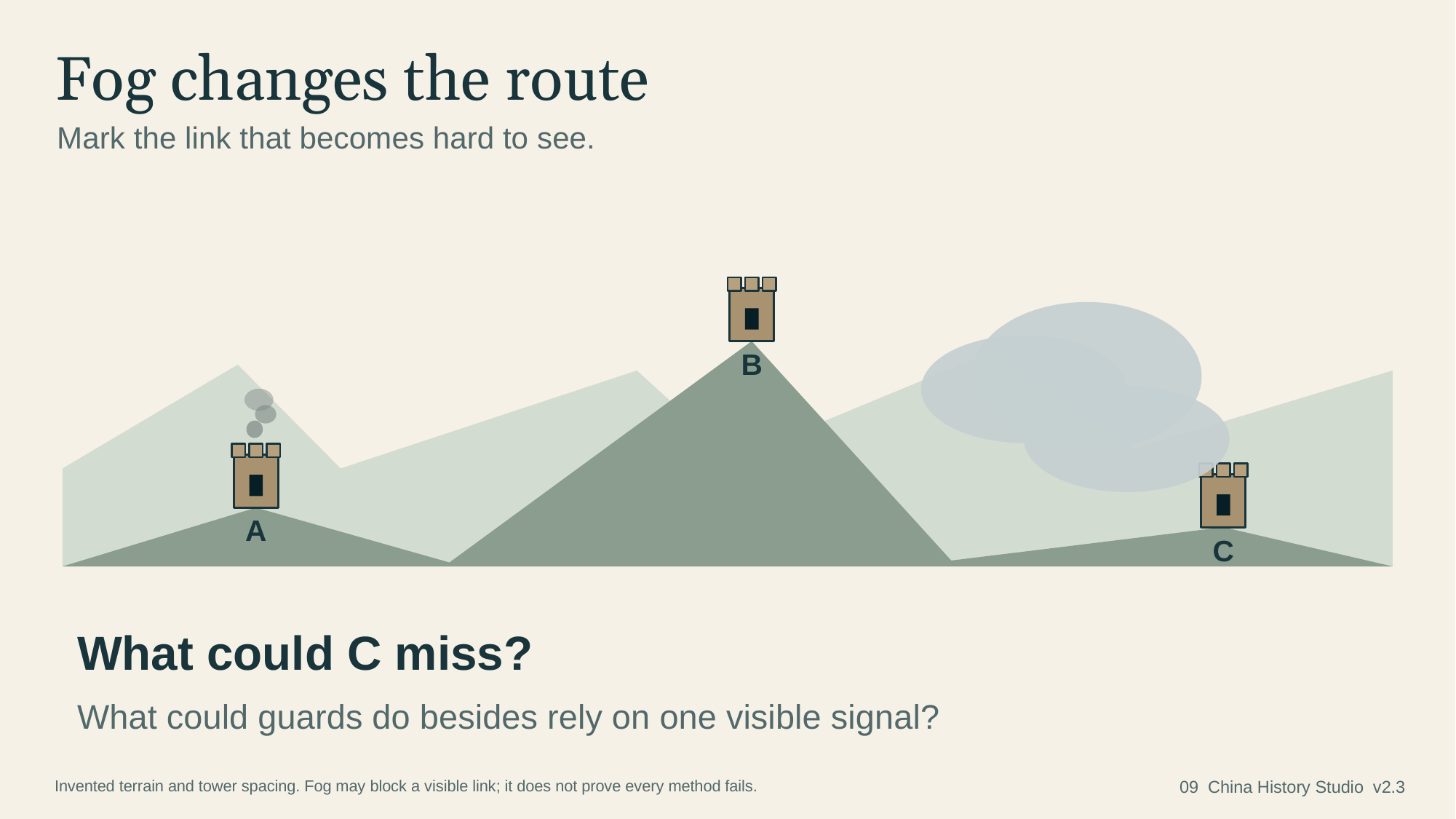

Fog changes the route
Mark the link that becomes hard to see.

B

A
C
What could C miss?
What could guards do besides rely on one visible signal?
Invented terrain and tower spacing. Fog may block a visible link; it does not prove every method fails.
09  China History Studio  v2.3